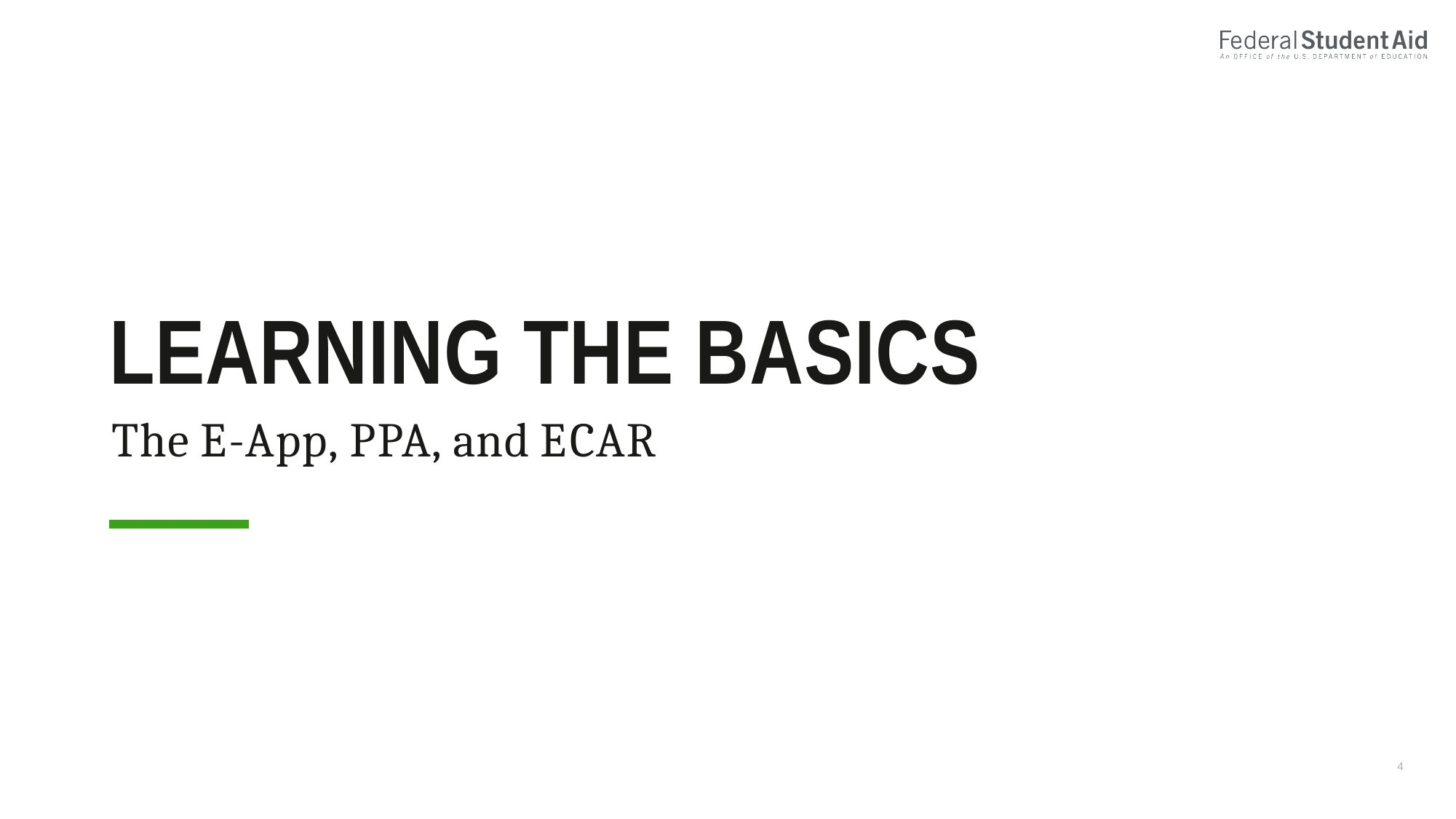

# Learning The basics
The E-App, PPA, and ECAR
4